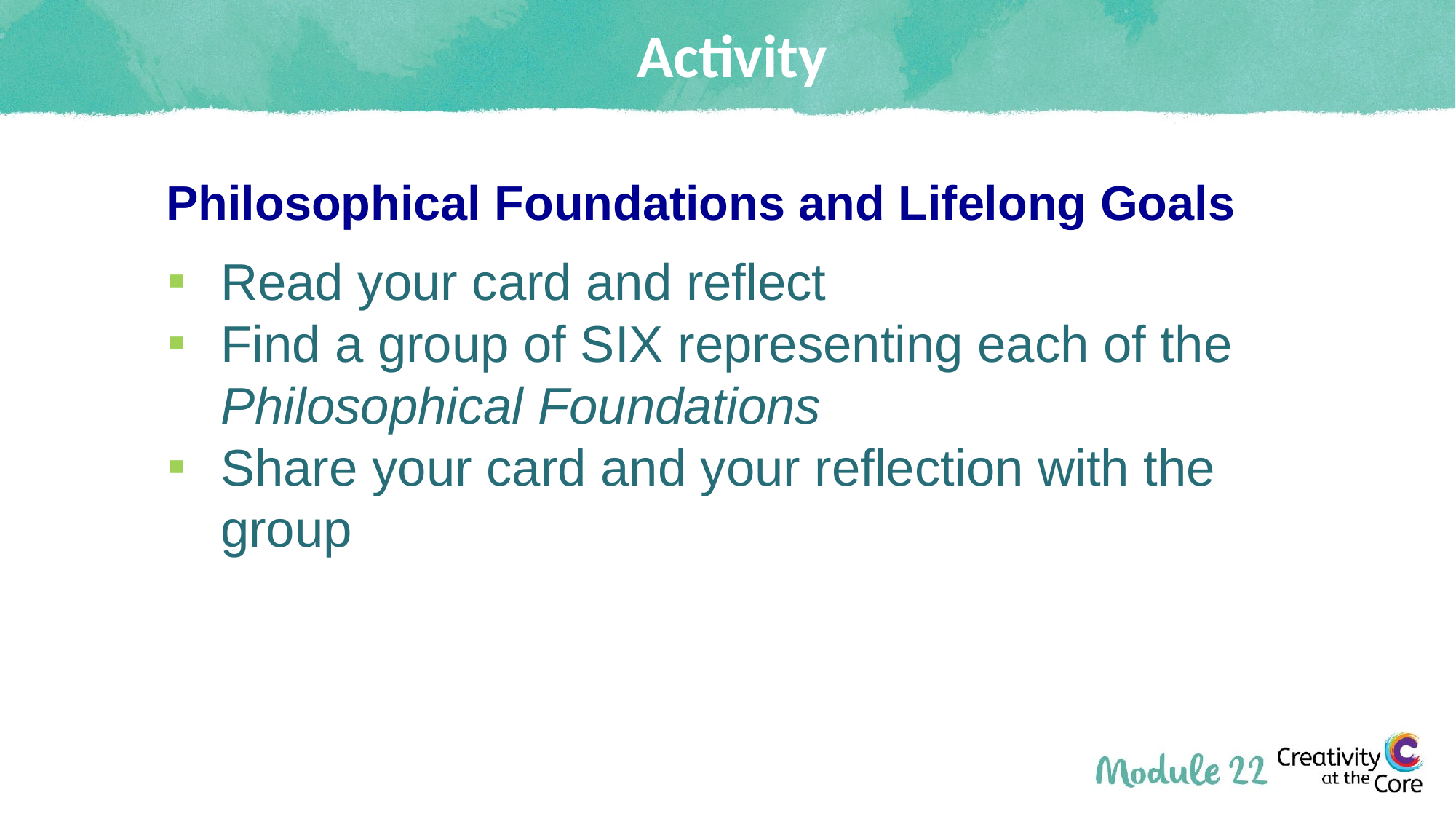

# Activity

Philosophical Foundations and Lifelong Goals
Read your card and reflect
Find a group of SIX representing each of the Philosophical Foundations
Share your card and your reflection with the group